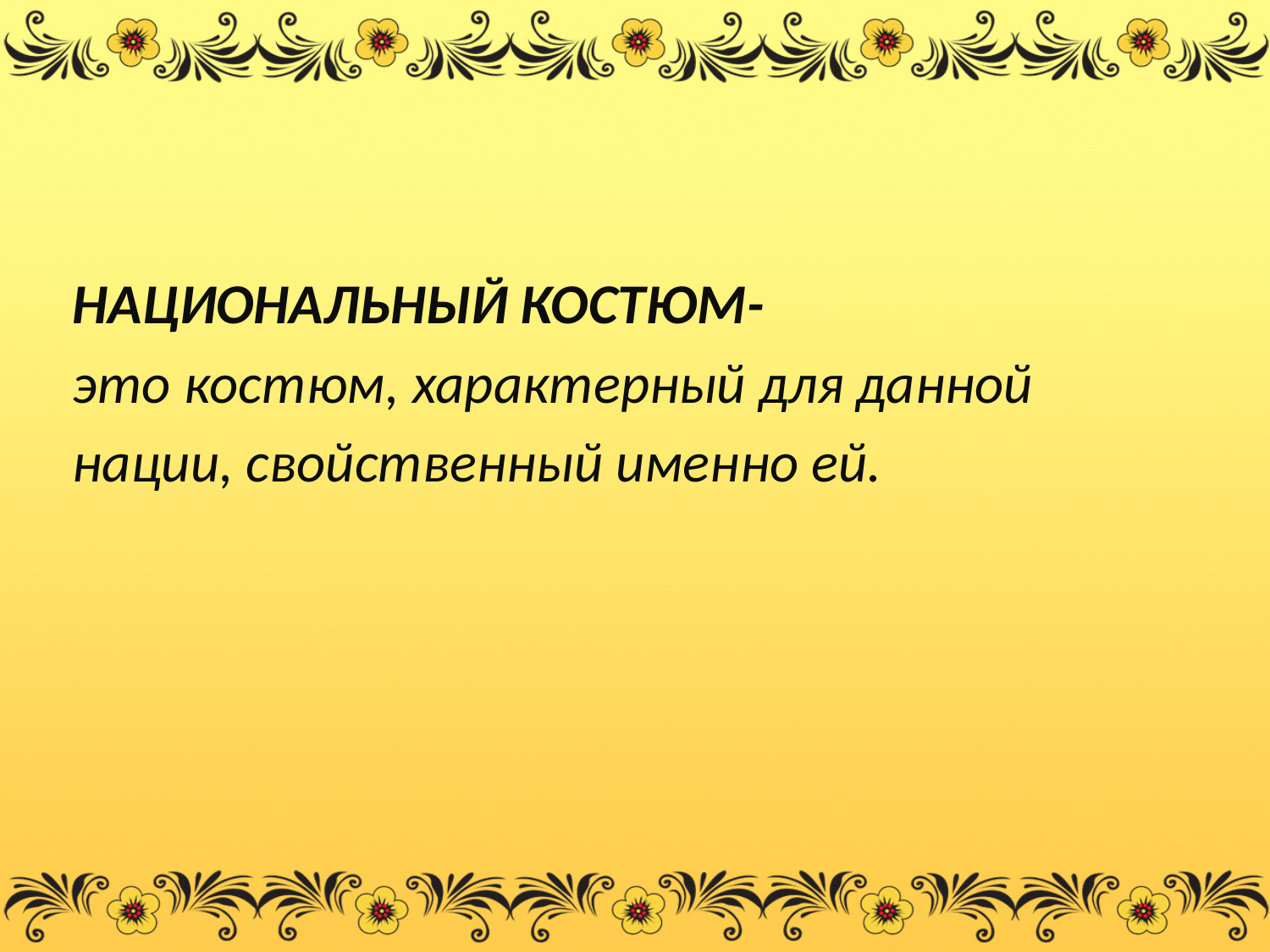

#
НАЦИОНАЛЬНЫЙ КОСТЮМ-
это костюм, характерный для данной
нации, свойственный именно ей.